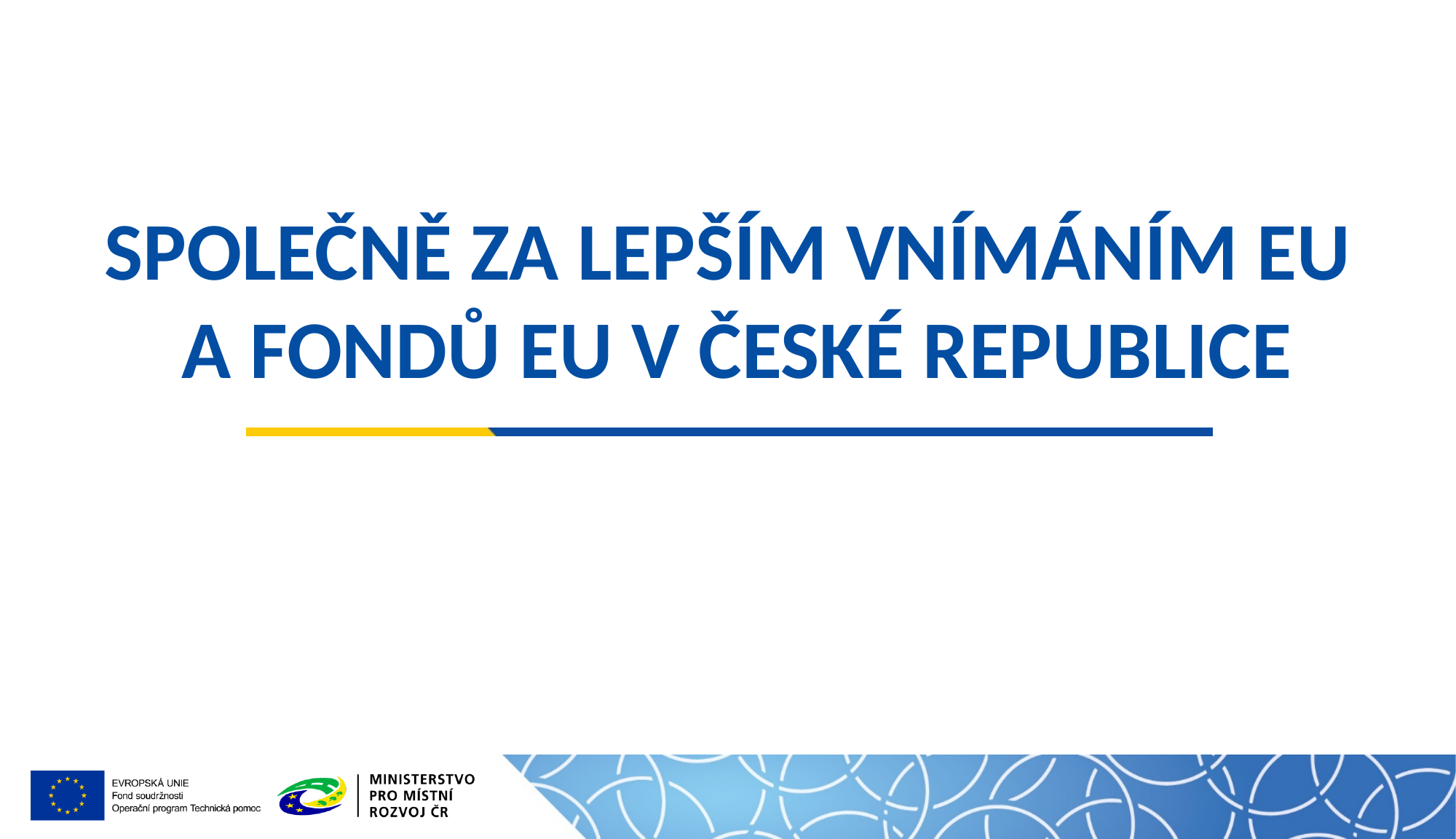

# Společně za lepším vnímáním EU a fondů EU v české republice